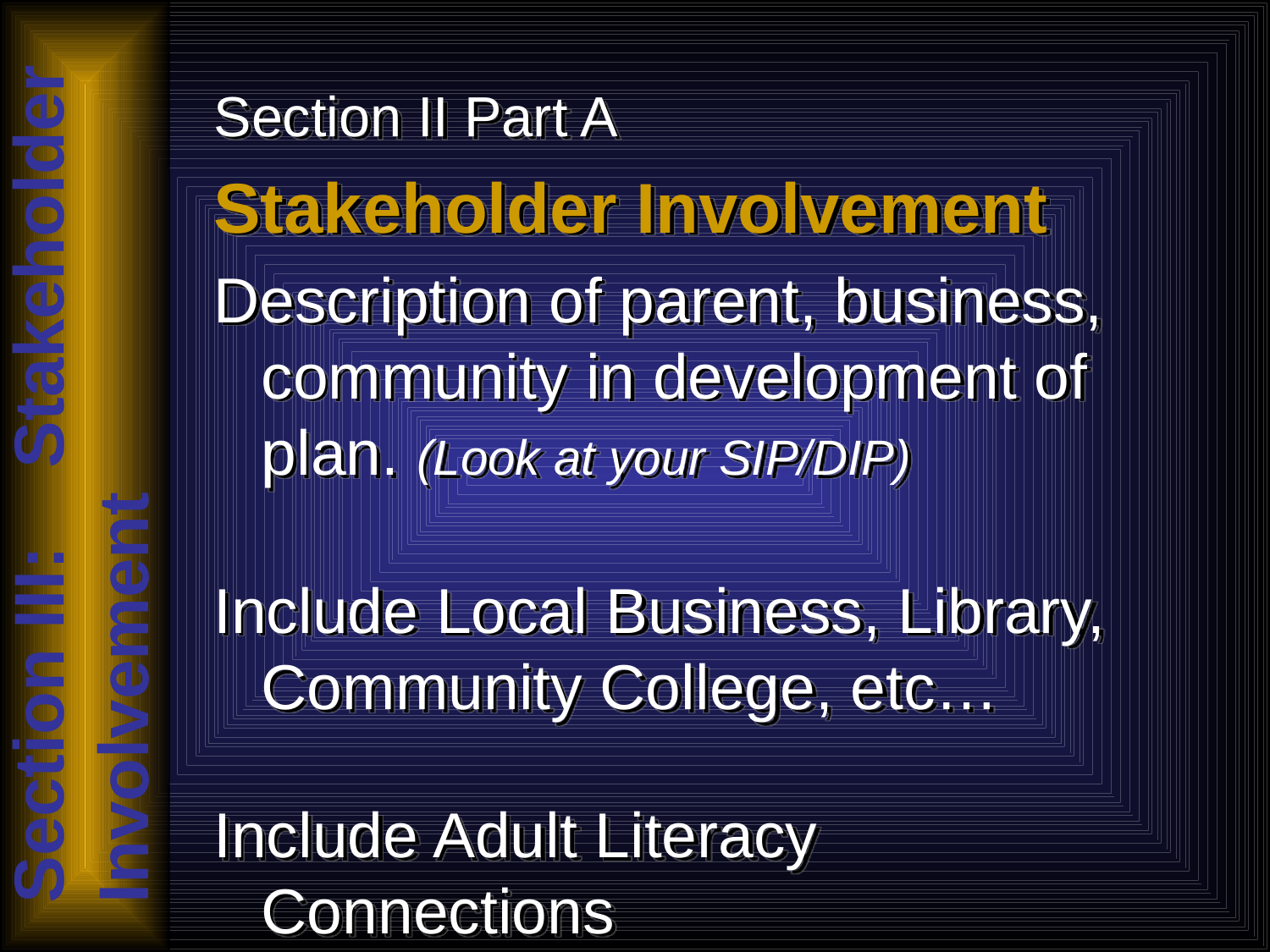

Section II Part A
Stakeholder Involvement
Description of parent, business, community in development of plan. (Look at your SIP/DIP)

Include Local Business, Library, Community College, etc…

Include Adult Literacy Connections

Section III:    Stakeholder Involvement